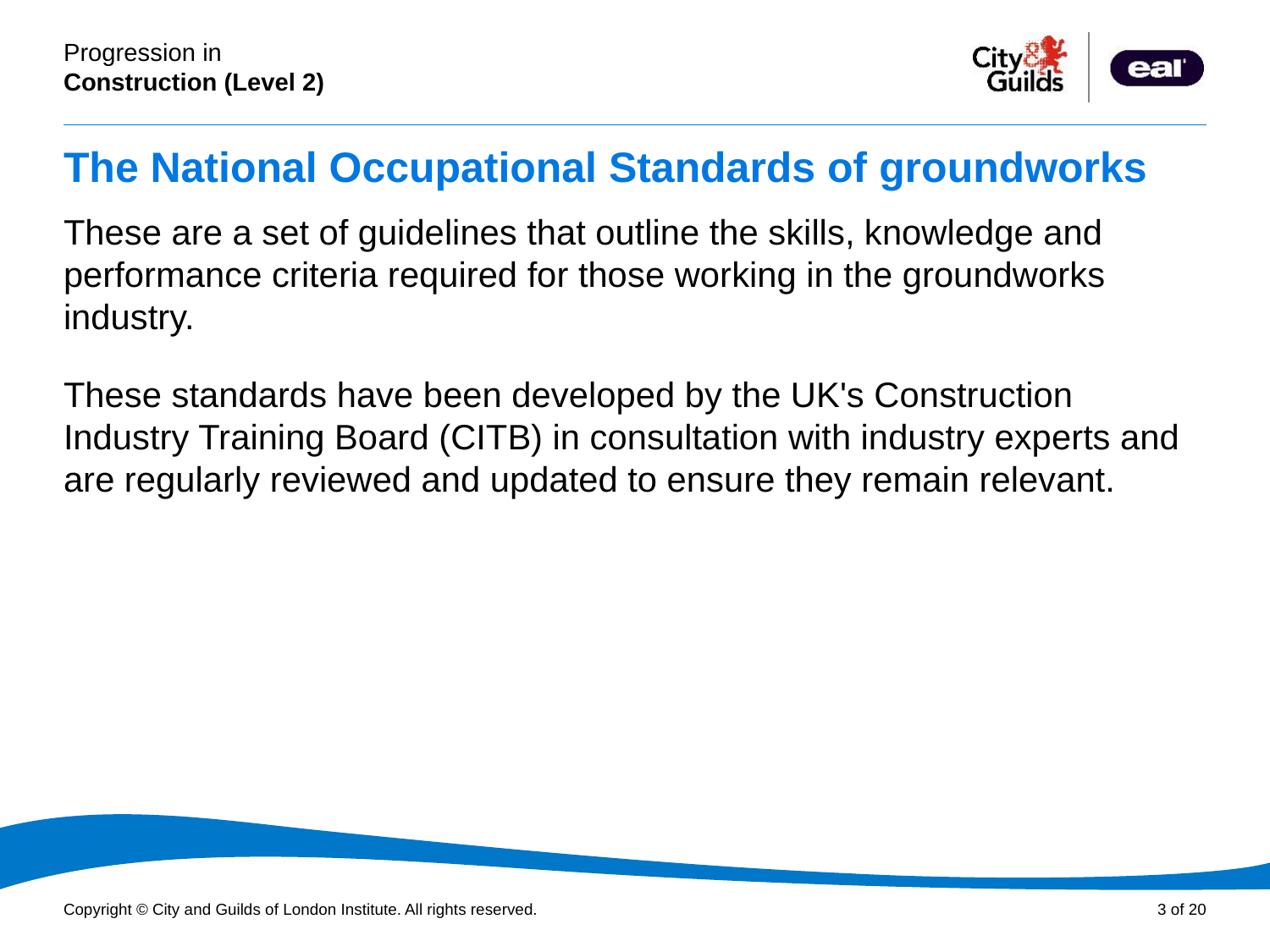

# The National Occupational Standards of groundworks
These are a set of guidelines that outline the skills, knowledge and performance criteria required for those working in the groundworks industry.
These standards have been developed by the UK's Construction Industry Training Board (CITB) in consultation with industry experts and are regularly reviewed and updated to ensure they remain relevant.